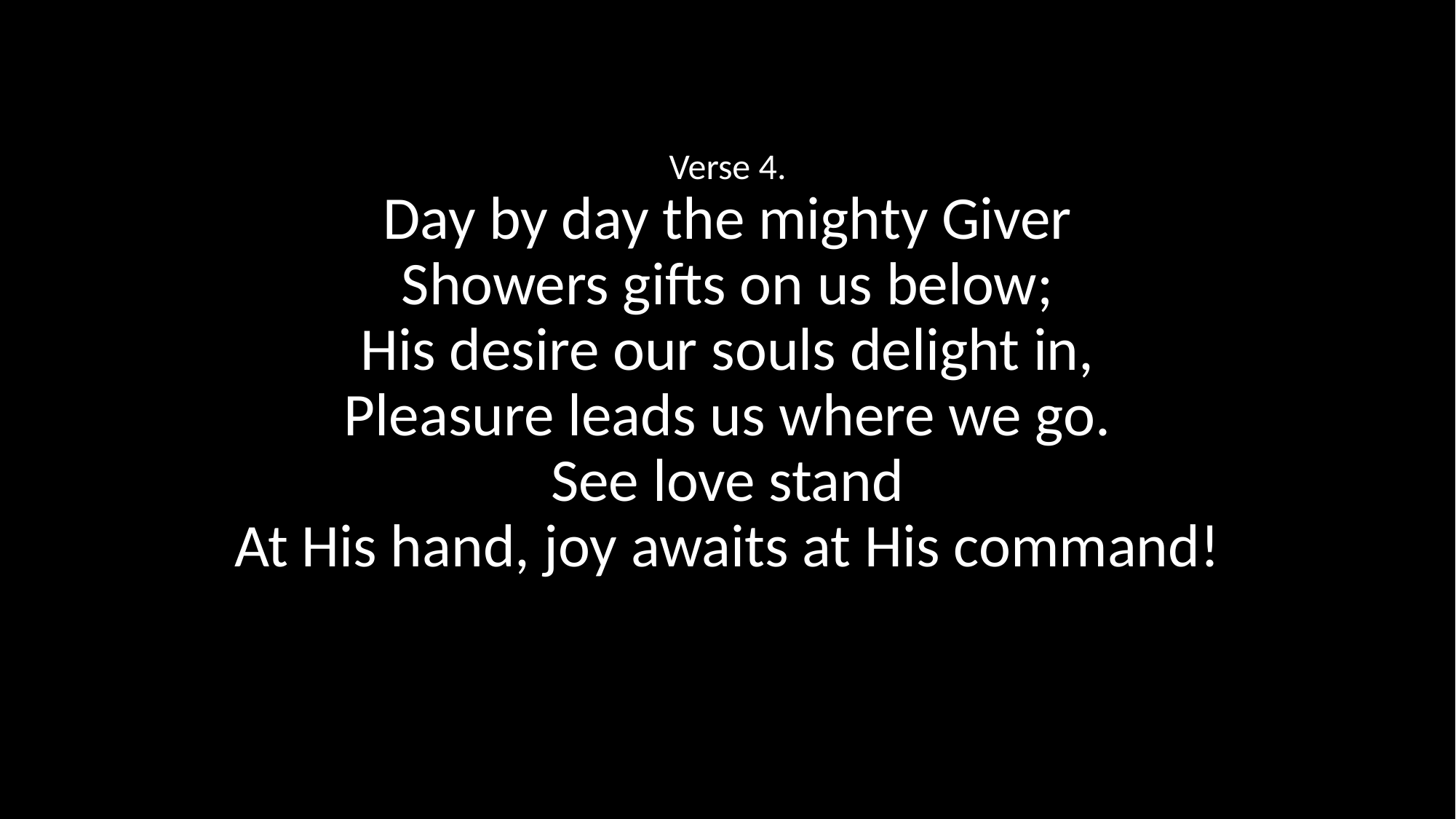

Verse 4.
Day by day the mighty Giver
Showers gifts on us below;
His desire our souls delight in,
Pleasure leads us where we go.
See love stand
At His hand, joy awaits at His command!